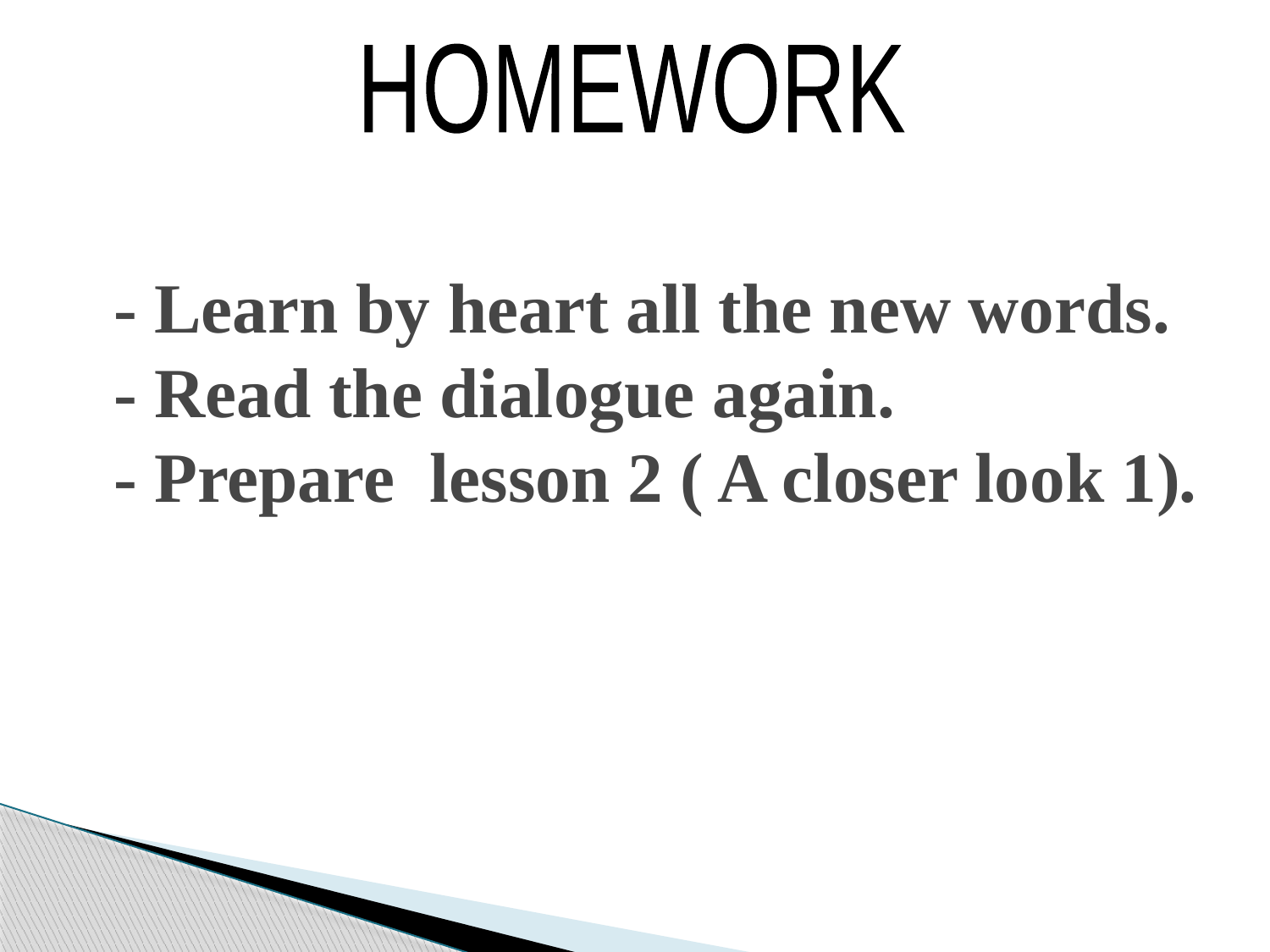

HOMEWORK
- Learn by heart all the new words.
- Read the dialogue again.
- Prepare  lesson 2 ( A closer look 1).